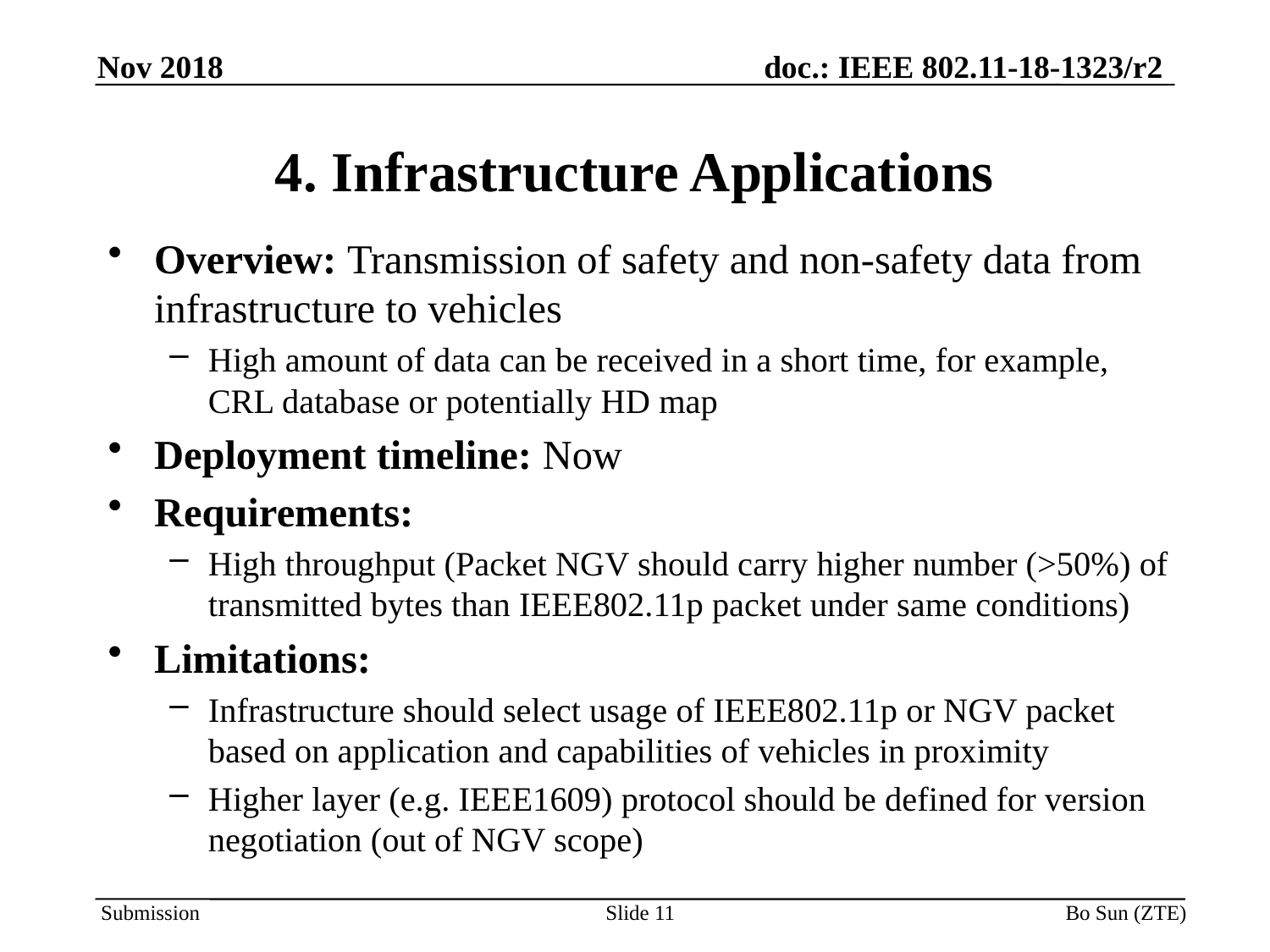

# 4. Infrastructure Applications
Overview: Transmission of safety and non-safety data from infrastructure to vehicles
High amount of data can be received in a short time, for example, CRL database or potentially HD map
Deployment timeline: Now
Requirements:
High throughput (Packet NGV should carry higher number (>50%) of transmitted bytes than IEEE802.11p packet under same conditions)
Limitations:
Infrastructure should select usage of IEEE802.11p or NGV packet based on application and capabilities of vehicles in proximity
Higher layer (e.g. IEEE1609) protocol should be defined for version negotiation (out of NGV scope)
Slide 11
Bo Sun (ZTE)